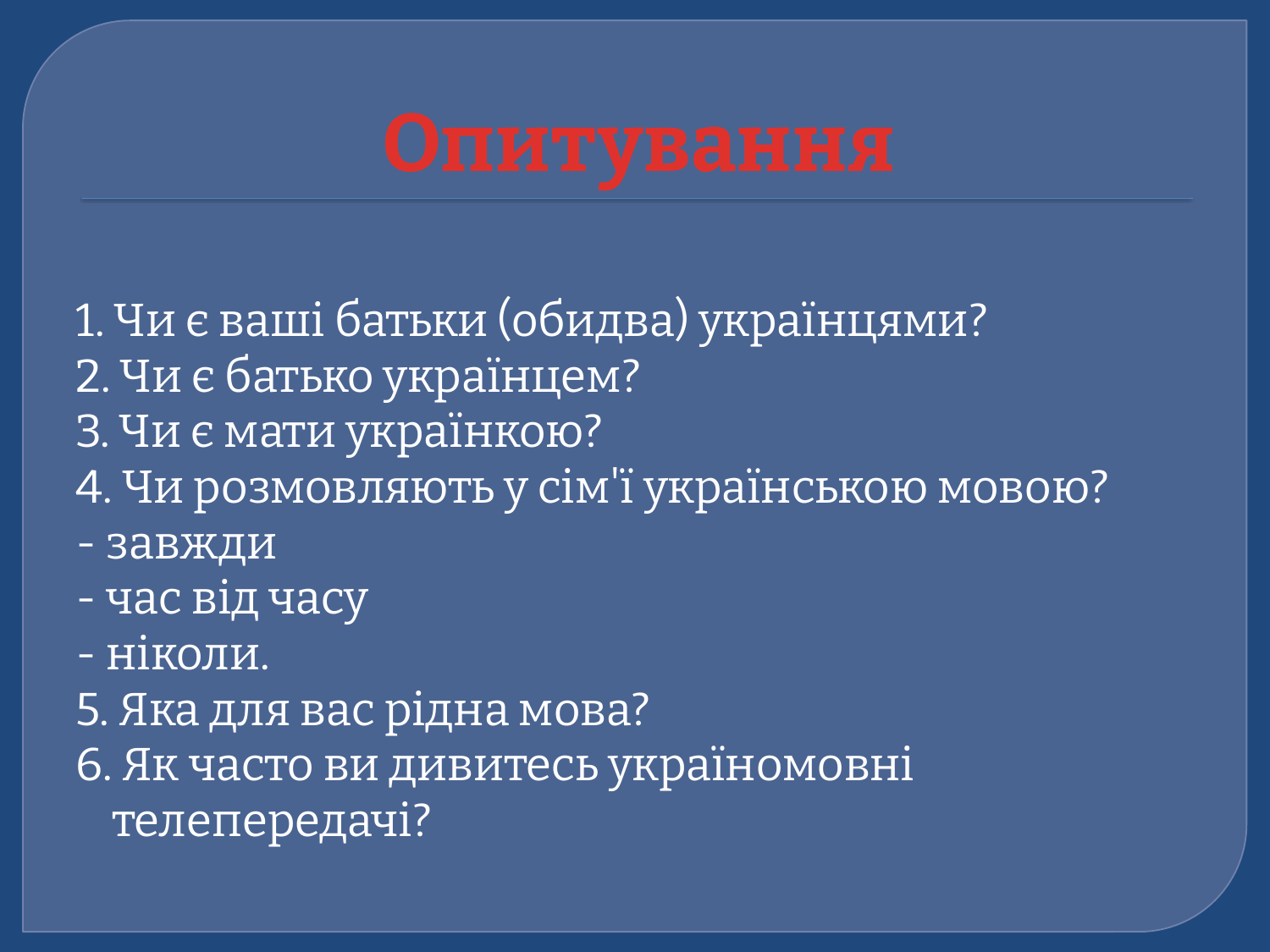

# Опитування

1. Чи є ваші батьки (обидва) українцями?
2. Чи є батько українцем?
3. Чи є мати українкою?
4. Чи розмовляють у сім'ї українською мовою?
- завжди
- час від часу
- ніколи.
5. Яка для вас рідна мова?
6. Як часто ви дивитесь україномовні телепередачі?